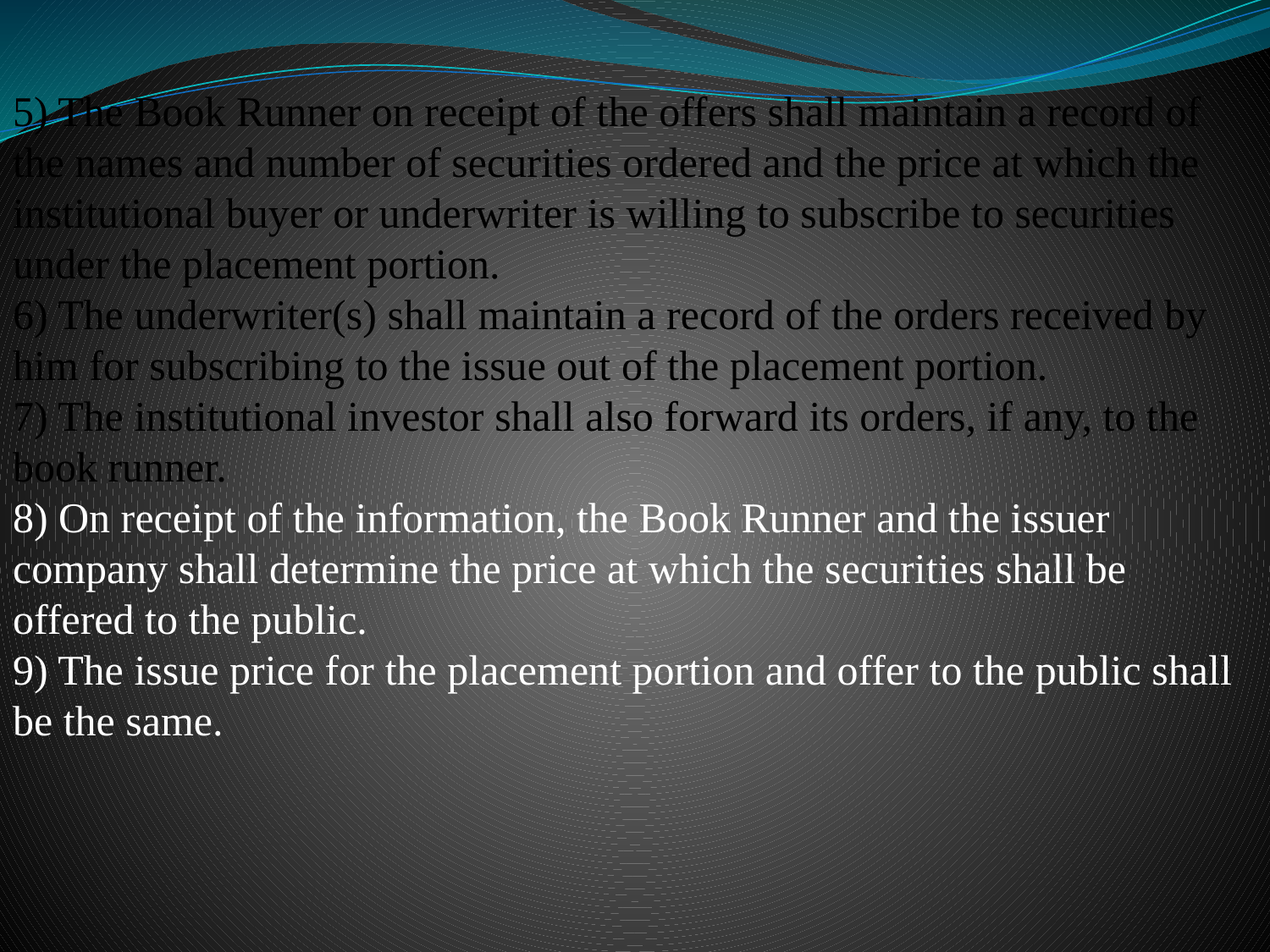

5) The Book Runner on receipt of the offers shall maintain a record of the names and number of securities ordered and the price at which the institutional buyer or underwriter is willing to subscribe to securities under the placement portion.
6) The underwriter(s) shall maintain a record of the orders received by him for subscribing to the issue out of the placement portion.
7) The institutional investor shall also forward its orders, if any, to the book runner.
8) On receipt of the information, the Book Runner and the issuer company shall determine the price at which the securities shall be offered to the public.
9) The issue price for the placement portion and offer to the public shall be the same.